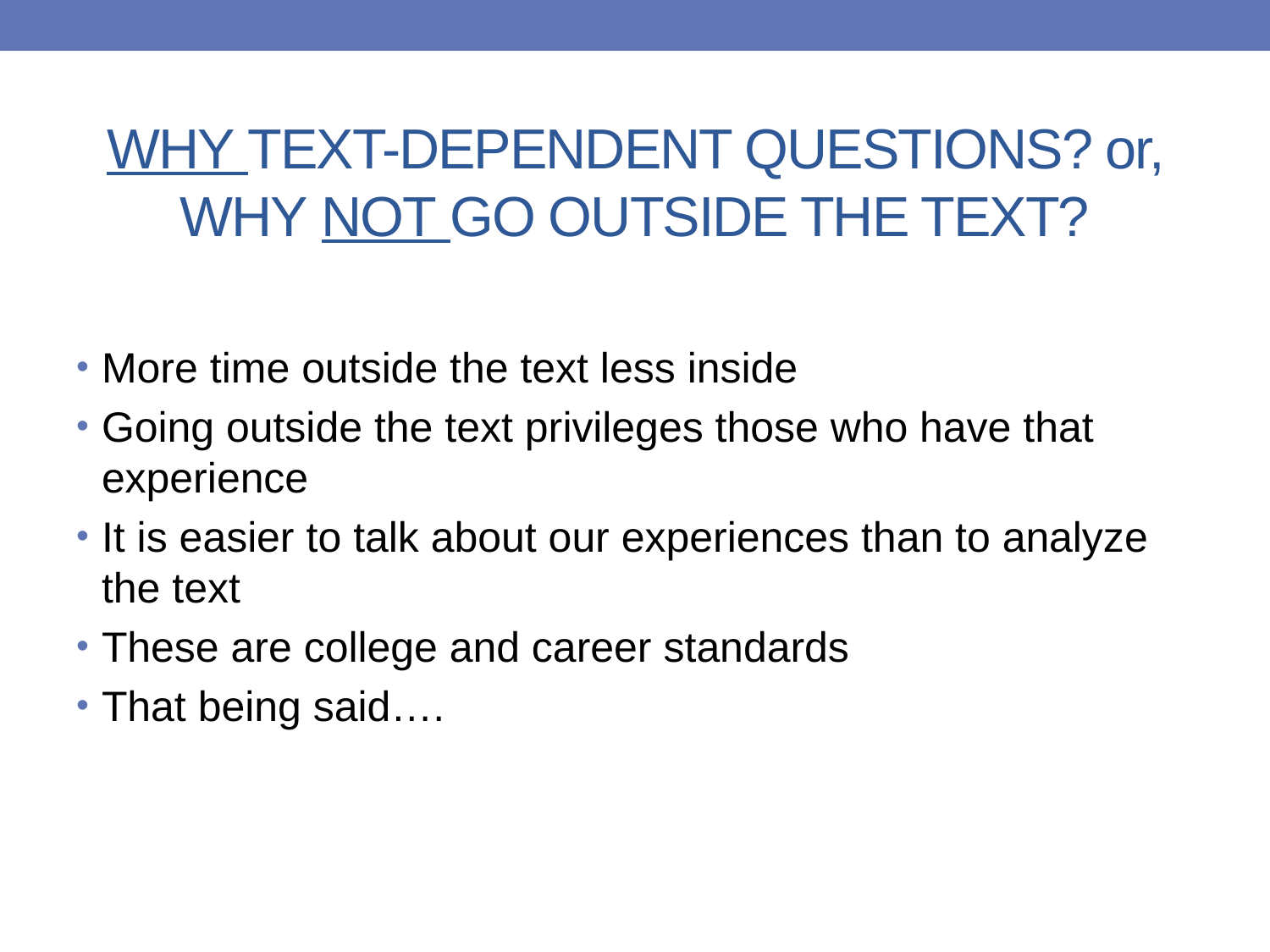

# WHY TEXT-DEPENDENT QUESTIONS? or, WHY NOT GO OUTSIDE THE TEXT?

More time outside the text less inside
Going outside the text privileges those who have that experience
It is easier to talk about our experiences than to analyze the text
These are college and career standards
That being said….